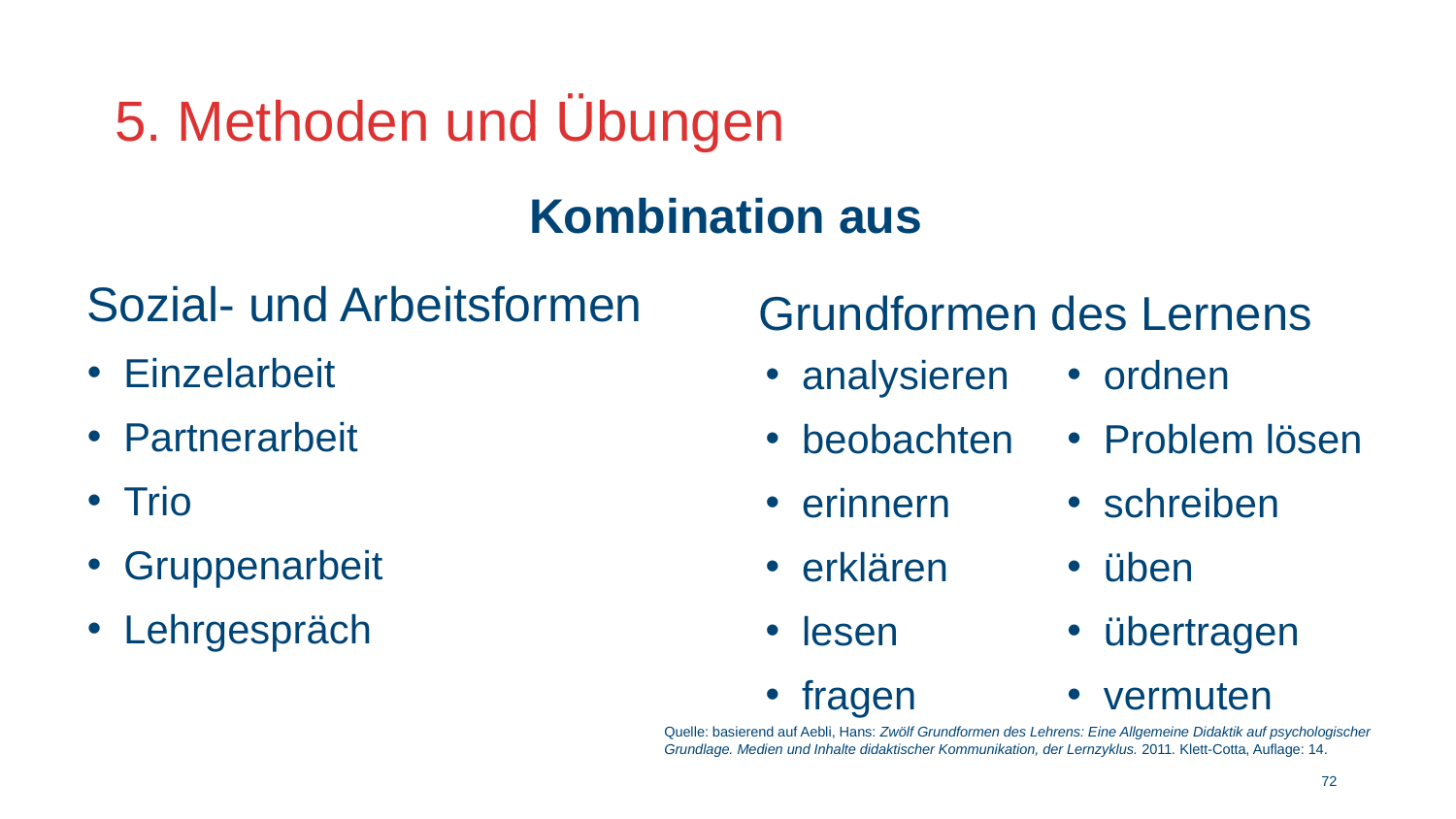

# 5. Methoden und Übungen
Kombination aus
Sozial- und Arbeitsformen
Einzelarbeit
Partnerarbeit
Trio
Gruppenarbeit
Lehrgespräch
Grundformen des Lernens
analysieren
beobachten
erinnern
erklären
lesen
fragen
ordnen
Problem lösen
schreiben
üben
übertragen
vermuten
Quelle: basierend auf Aebli, Hans: Zwölf Grundformen des Lehrens: Eine Allgemeine Didaktik auf psychologischer Grundlage. Medien und Inhalte didaktischer Kommunikation, der Lernzyklus. 2011. Klett-Cotta, Auflage: 14.
72